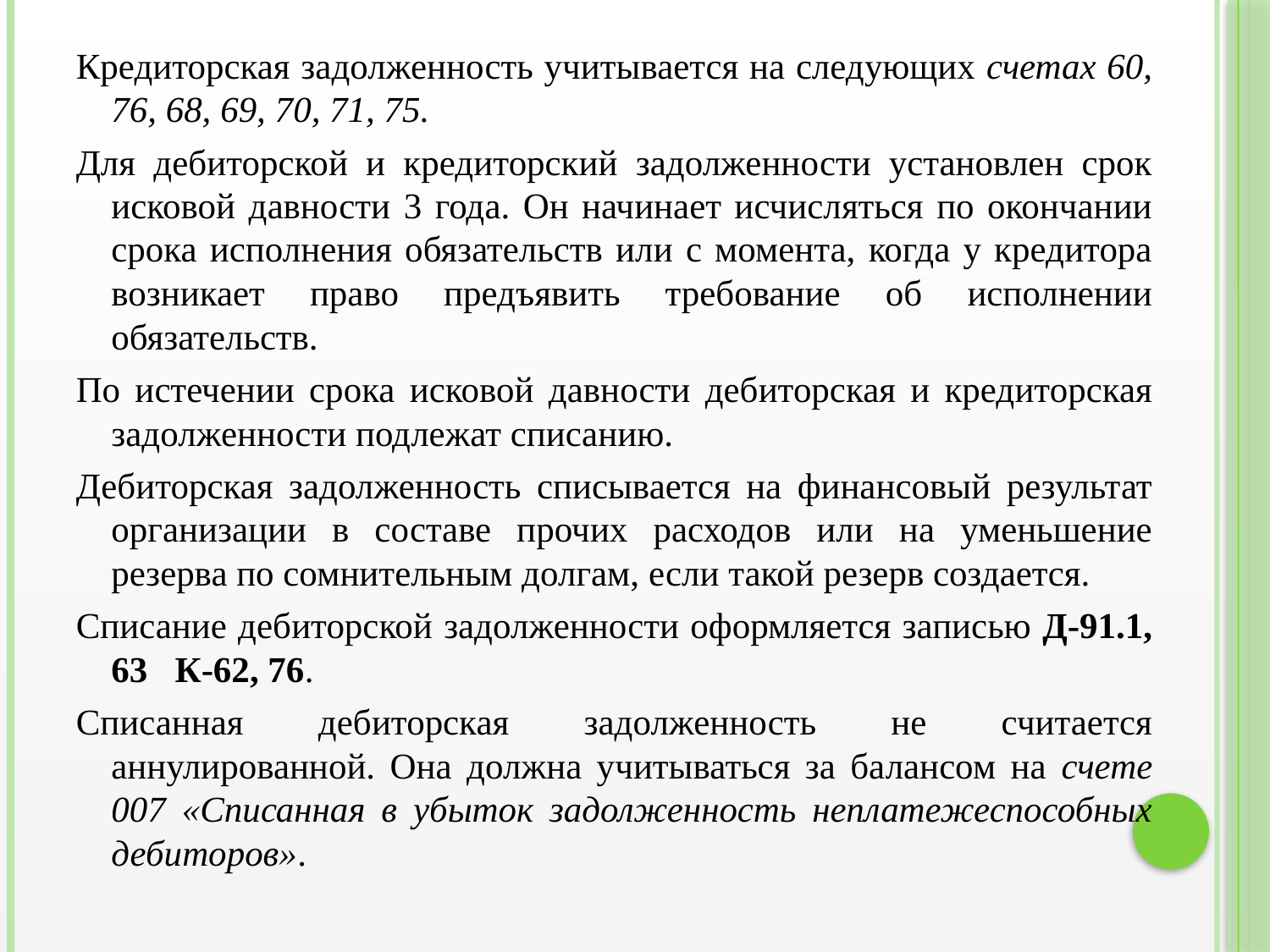

Кредиторская задолженность учитывается на следующих счетах 60, 76, 68, 69, 70, 71, 75.
Для дебиторской и кредиторский задолженности установлен срок исковой давности 3 года. Он начинает исчисляться по окончании срока исполнения обязательств или с момента, когда у кредитора возникает право предъявить требование об исполнении обязательств.
По истечении срока исковой давности дебиторская и кредиторская задолженности подлежат списанию.
Дебиторская задолженность списывается на финансовый результат организации в составе прочих расходов или на уменьшение резерва по сомнительным долгам, если такой резерв создается.
Списание дебиторской задолженности оформляется записью Д-91.1, 63   К-62, 76.
Списанная дебиторская задолженность не считается аннулированной. Она должна учитываться за балансом на счете 007 «Списанная в убыток задолженность неплатежеспособных дебиторов».